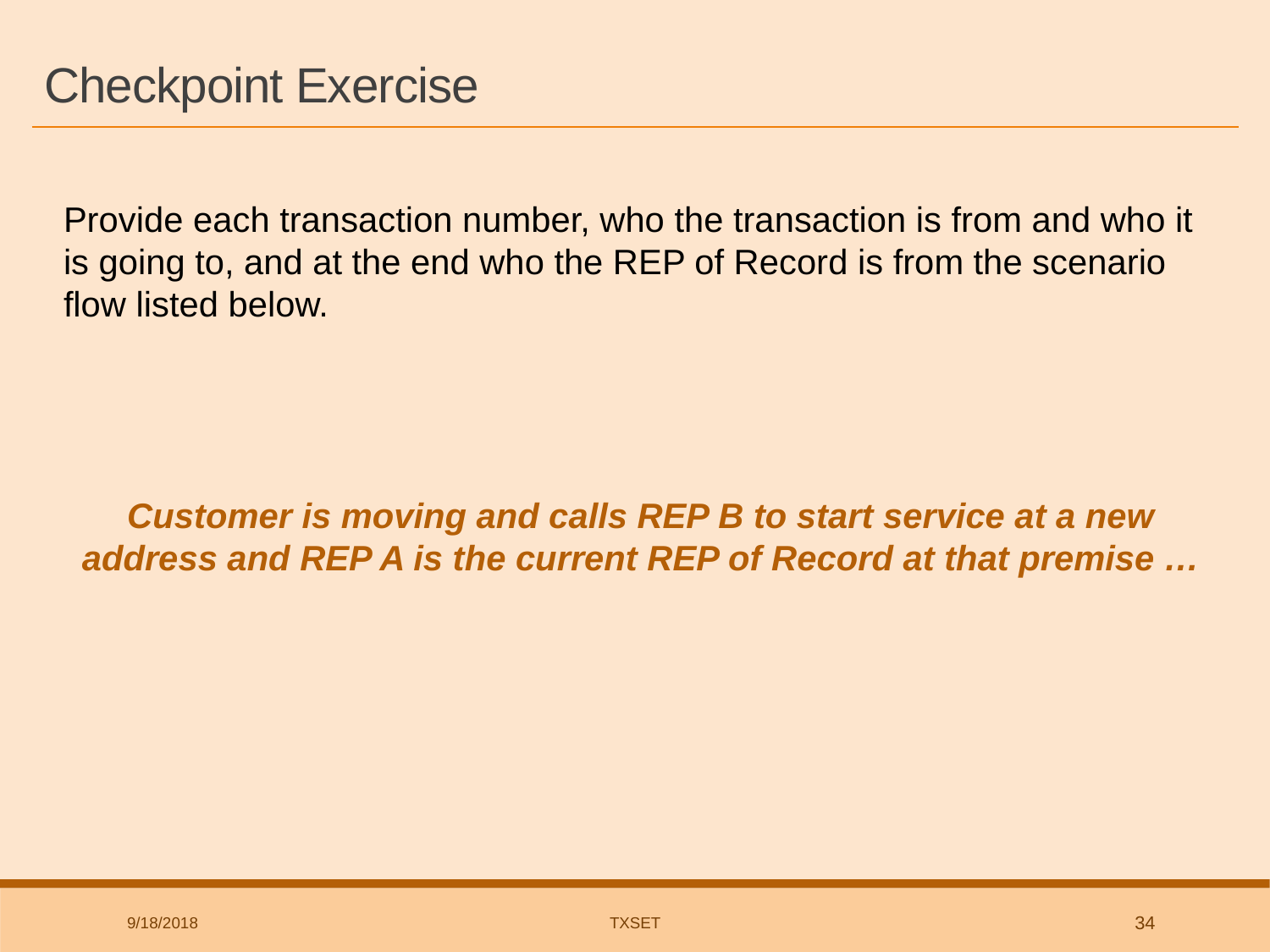

# Checkpoint Exercise
Provide each transaction number, who the transaction is from and who it is going to, and at the end who the REP of Record is from the scenario flow listed below.

Customer is moving and calls REP B to start service at a new address and REP A is the current REP of Record at that premise …
9/18/2018
TxSET
34